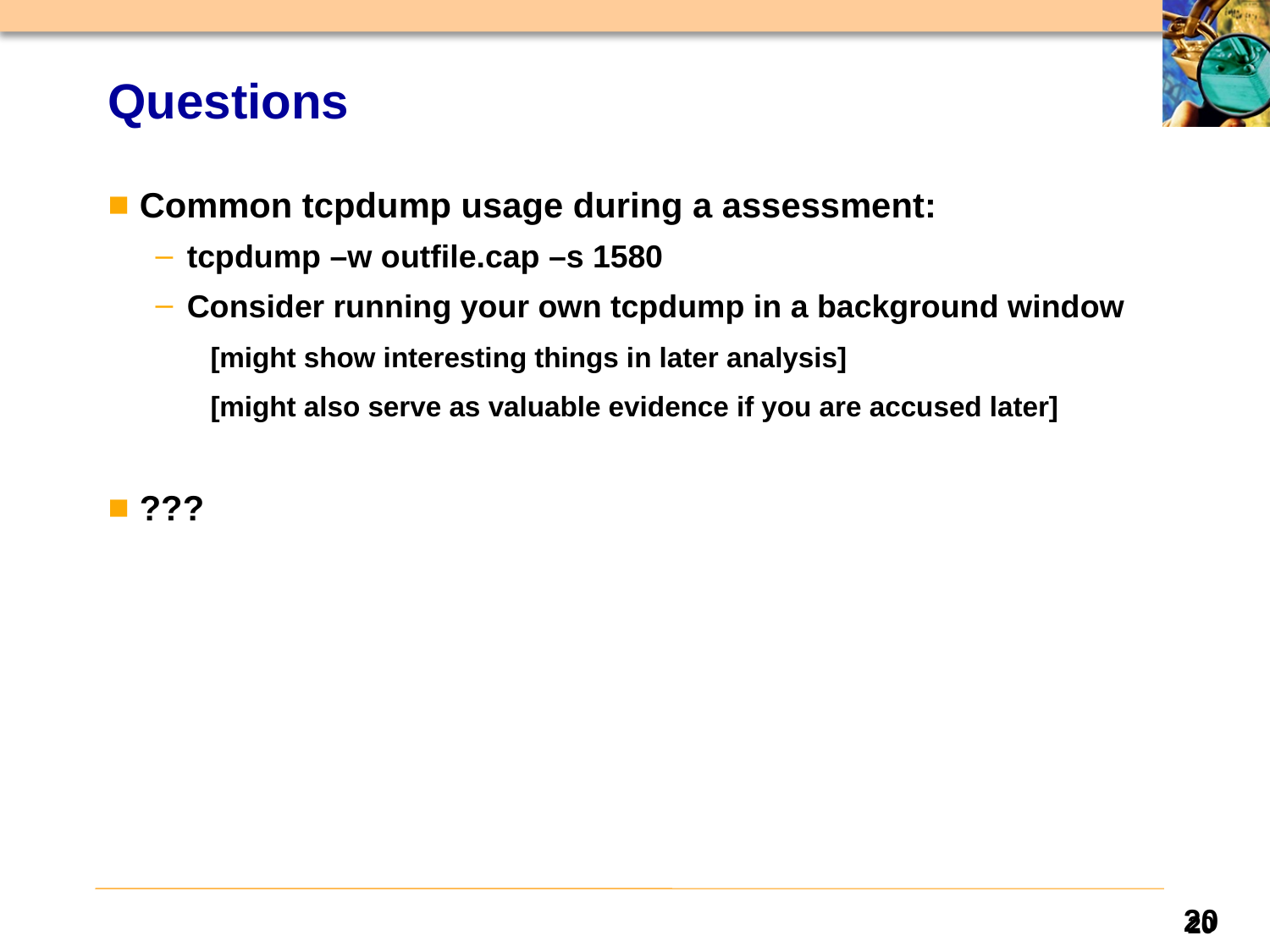

# Questions
Common tcpdump usage during a assessment:
tcpdump –w outfile.cap –s 1580
Consider running your own tcpdump in a background window
	   [might show interesting things in later analysis]
	   [might also serve as valuable evidence if you are accused later]

???
20